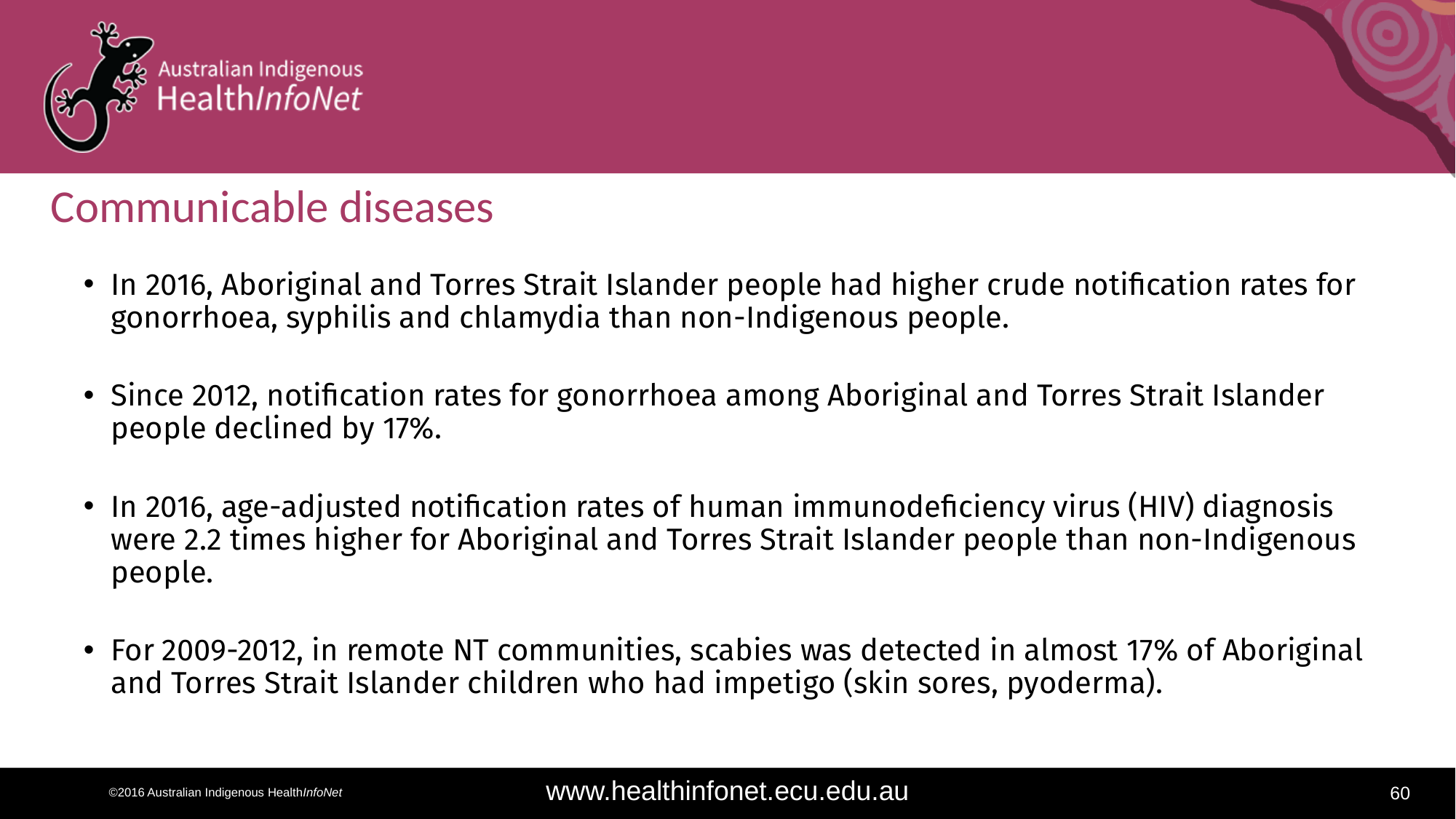

# Communicable diseases
In 2016, Aboriginal and Torres Strait Islander people had higher crude notification rates for gonorrhoea, syphilis and chlamydia than non-Indigenous people.
Since 2012, notification rates for gonorrhoea among Aboriginal and Torres Strait Islander people declined by 17%.
In 2016, age-adjusted notification rates of human immunodeficiency virus (HIV) diagnosis were 2.2 times higher for Aboriginal and Torres Strait Islander people than non-Indigenous people.
For 2009-2012, in remote NT communities, scabies was detected in almost 17% of Aboriginal and Torres Strait Islander children who had impetigo (skin sores, pyoderma).